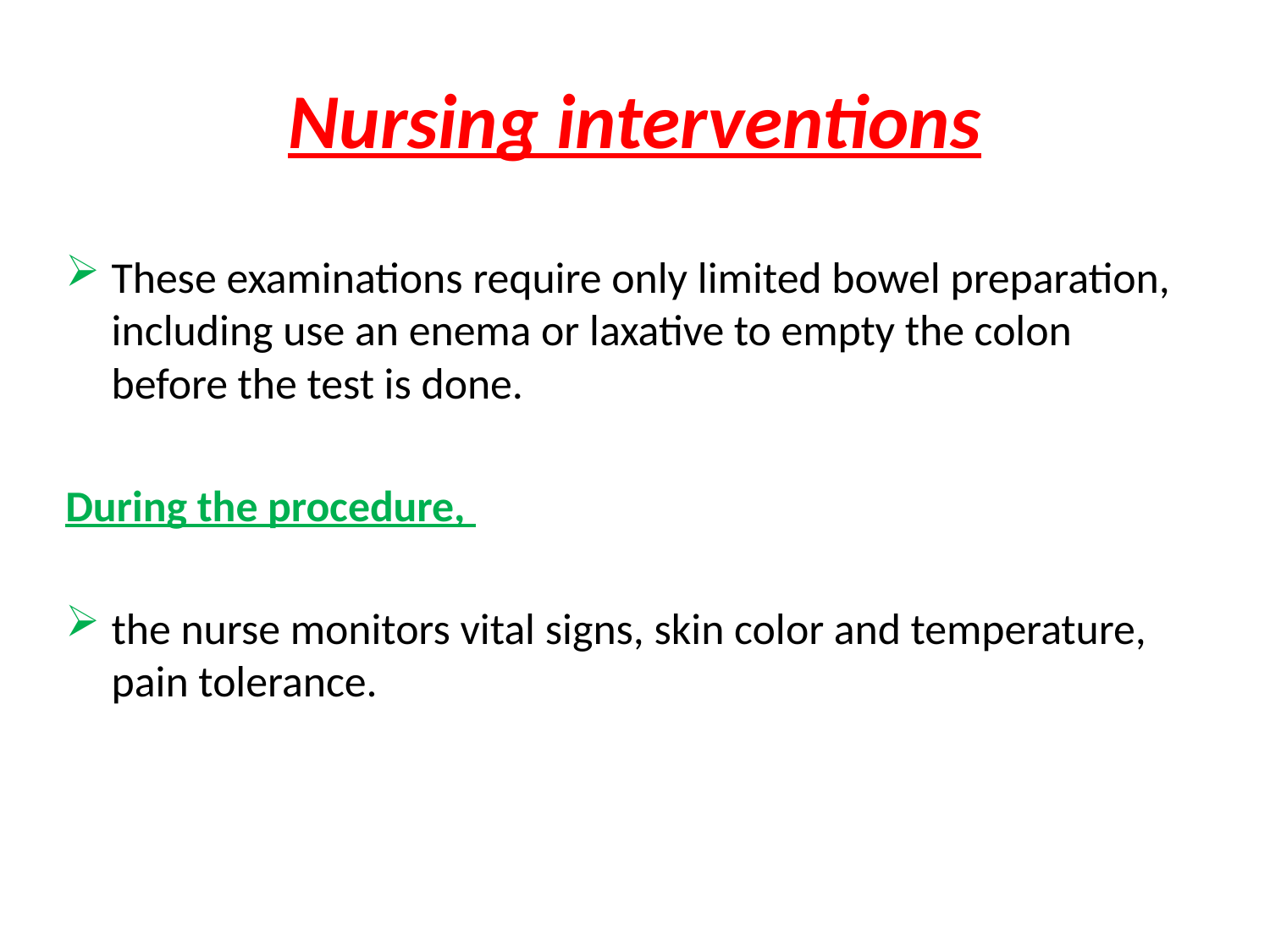

# Nursing interventions
These examinations require only limited bowel preparation, including use an enema or laxative to empty the colon before the test is done.

During the procedure,

the nurse monitors vital signs, skin color and temperature, pain tolerance.